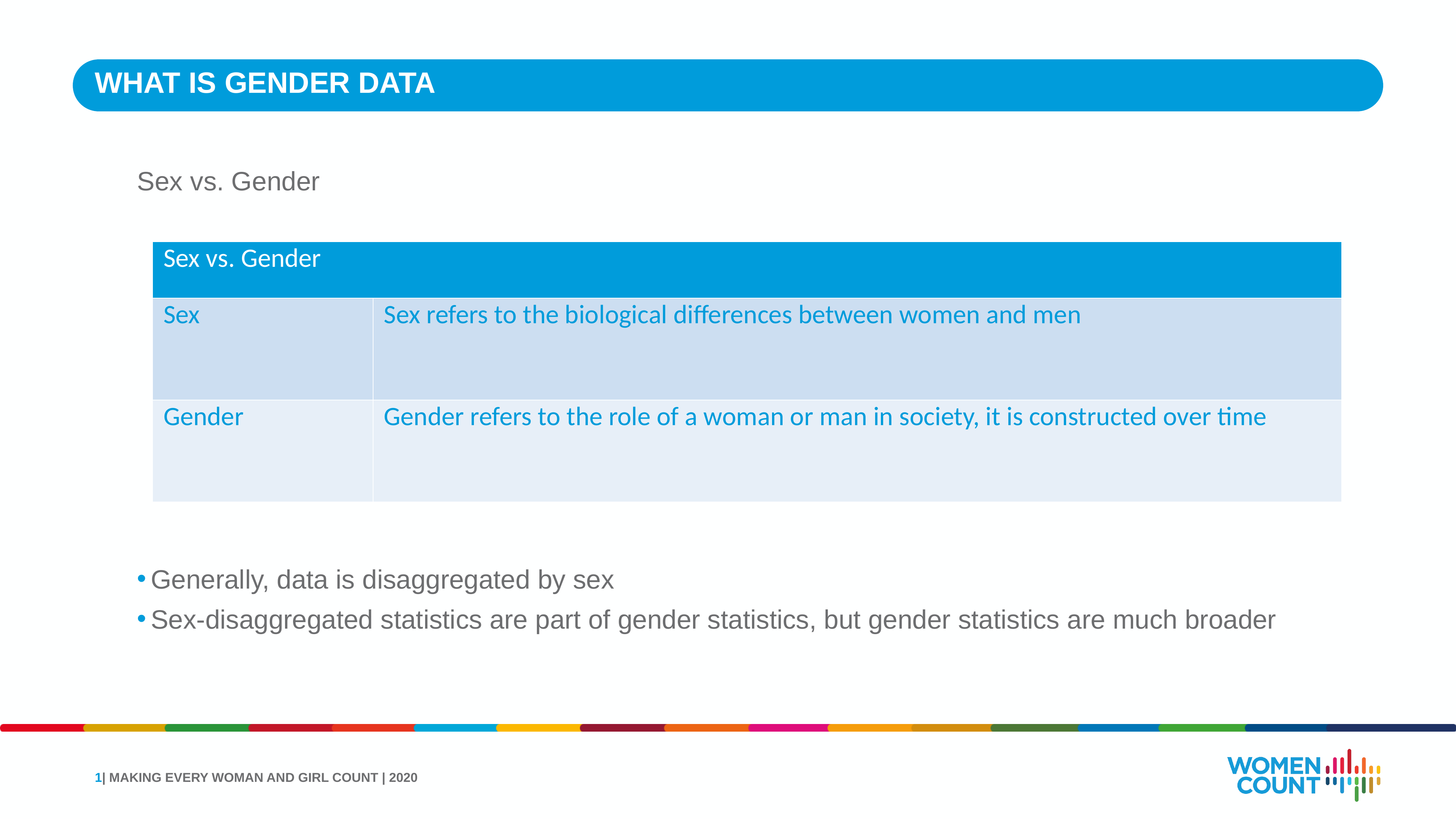

WHAT IS GENDER DATA
Sex vs. Gender

Generally, data is disaggregated by sex
Sex-disaggregated statistics are part of gender statistics, but gender statistics are much broader

| Sex vs. Gender |  |
| --- | --- |
| Sex | Sex refers to the biological differences between women and men |
| Gender | Gender refers to the role of a woman or man in society, it is constructed over time |
1| MAKING EVERY WOMAN AND GIRL COUNT | 2020